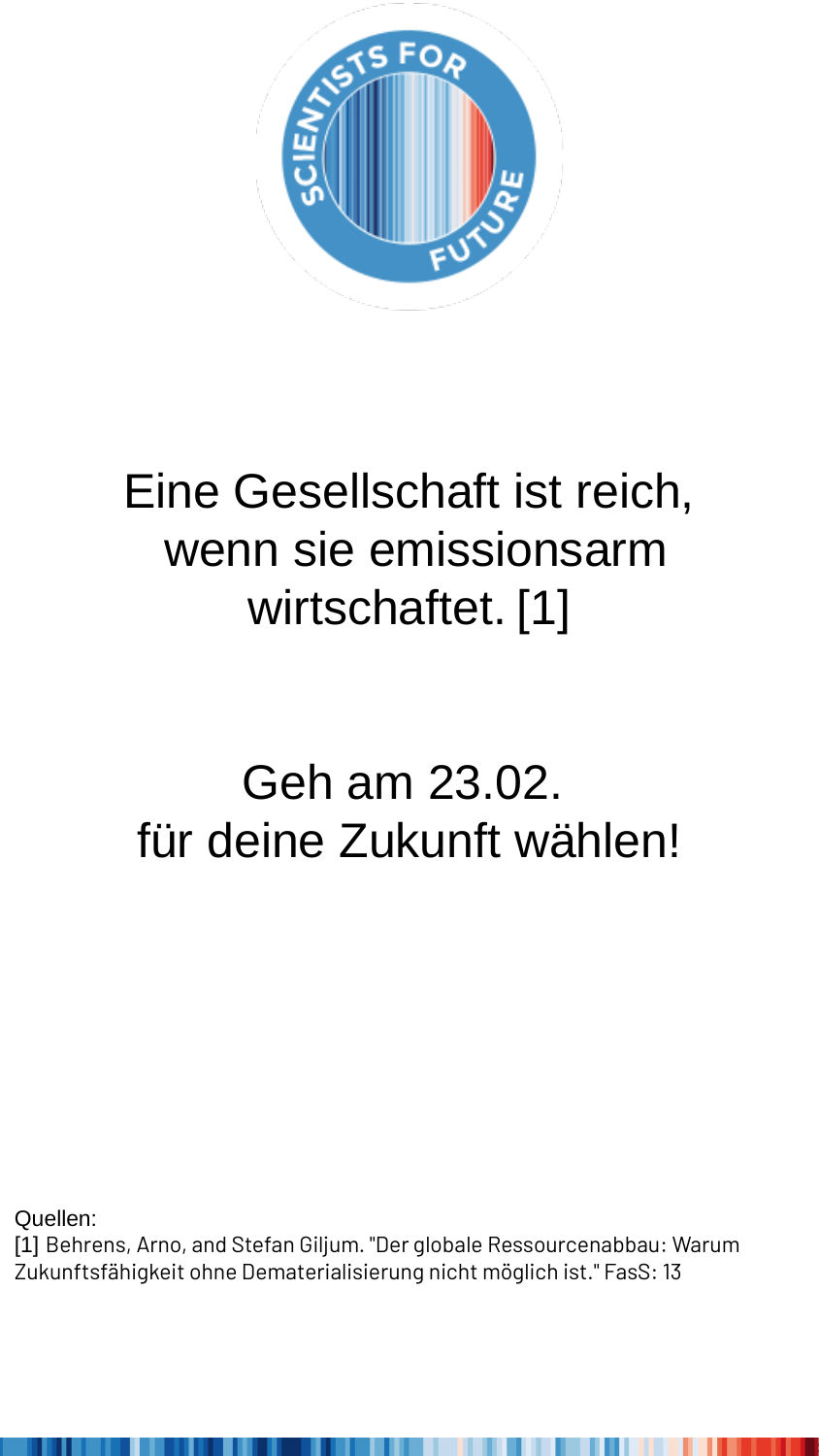

Eine Gesellschaft ist reich,
 wenn sie emissionsarm wirtschaftet. [1]

Geh am 23.02.
für deine Zukunft wählen!
Quellen:
[1] Behrens, Arno, and Stefan Giljum. "Der globale Ressourcenabbau: Warum Zukunftsfähigkeit ohne Dematerialisierung nicht möglich ist." FasS: 13